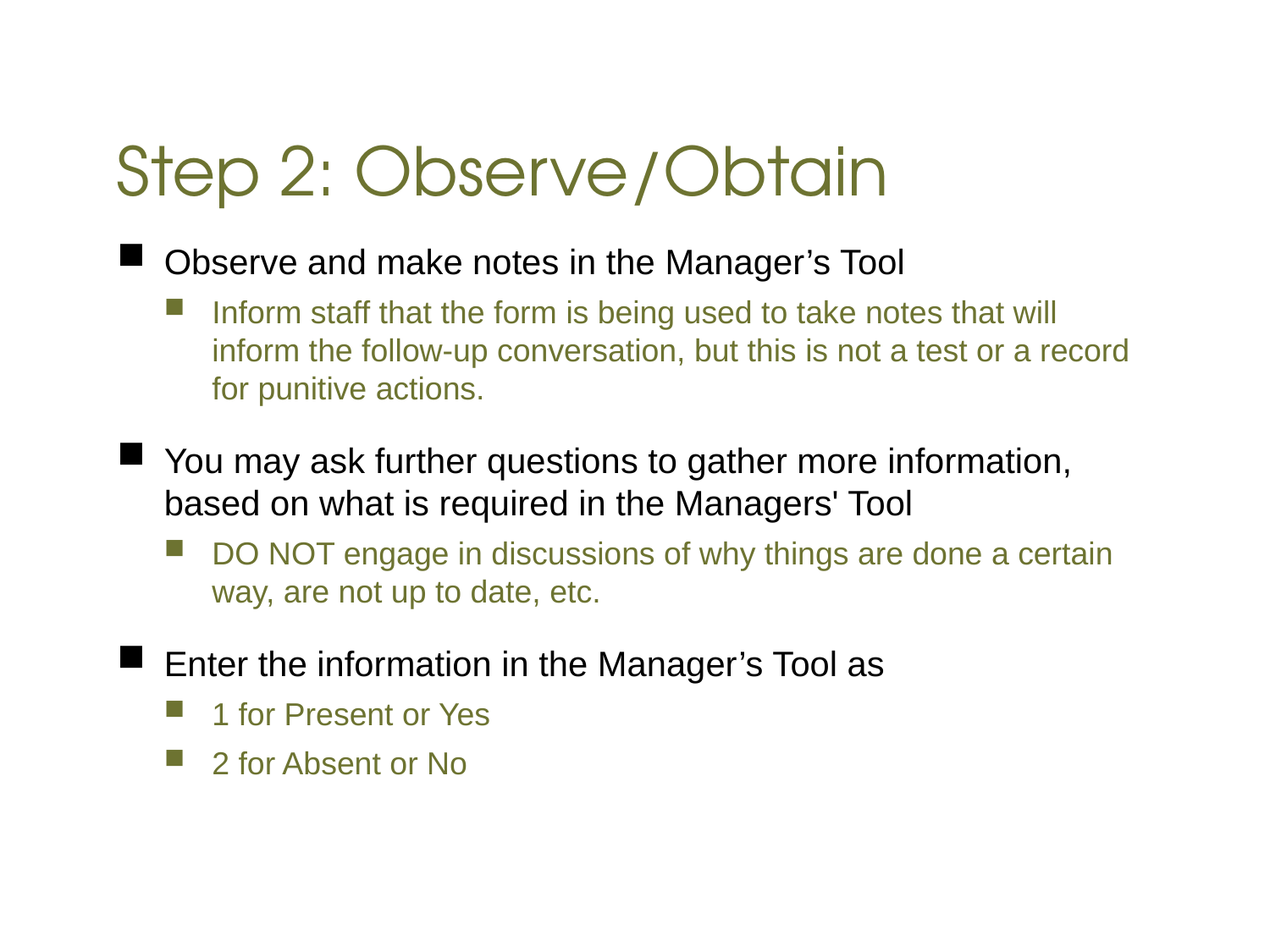

# Step 2: Observe/Obtain
Observe and make notes in the Manager’s Tool
Inform staff that the form is being used to take notes that will inform the follow-up conversation, but this is not a test or a record for punitive actions.
You may ask further questions to gather more information, based on what is required in the Managers' Tool
DO NOT engage in discussions of why things are done a certain way, are not up to date, etc.
Enter the information in the Manager’s Tool as
1 for Present or Yes
2 for Absent or No